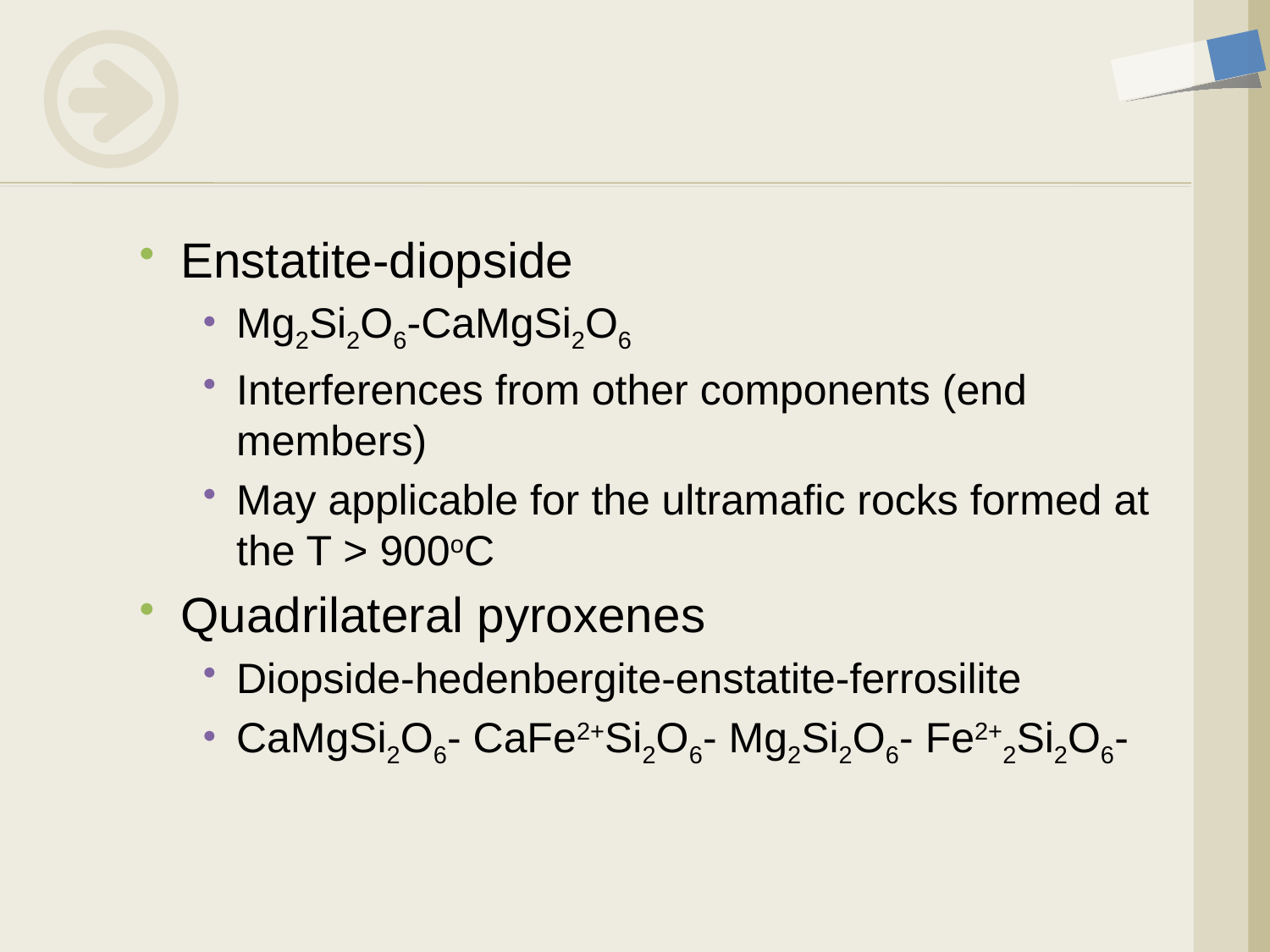

Enstatite-diopside
Mg2Si2O6-CaMgSi2O6
Interferences from other components (end members)
May applicable for the ultramafic rocks formed at the T > 900oC
Quadrilateral pyroxenes
Diopside-hedenbergite-enstatite-ferrosilite
CaMgSi2O6- CaFe2+Si2O6- Mg2Si2O6- Fe2+2Si2O6-